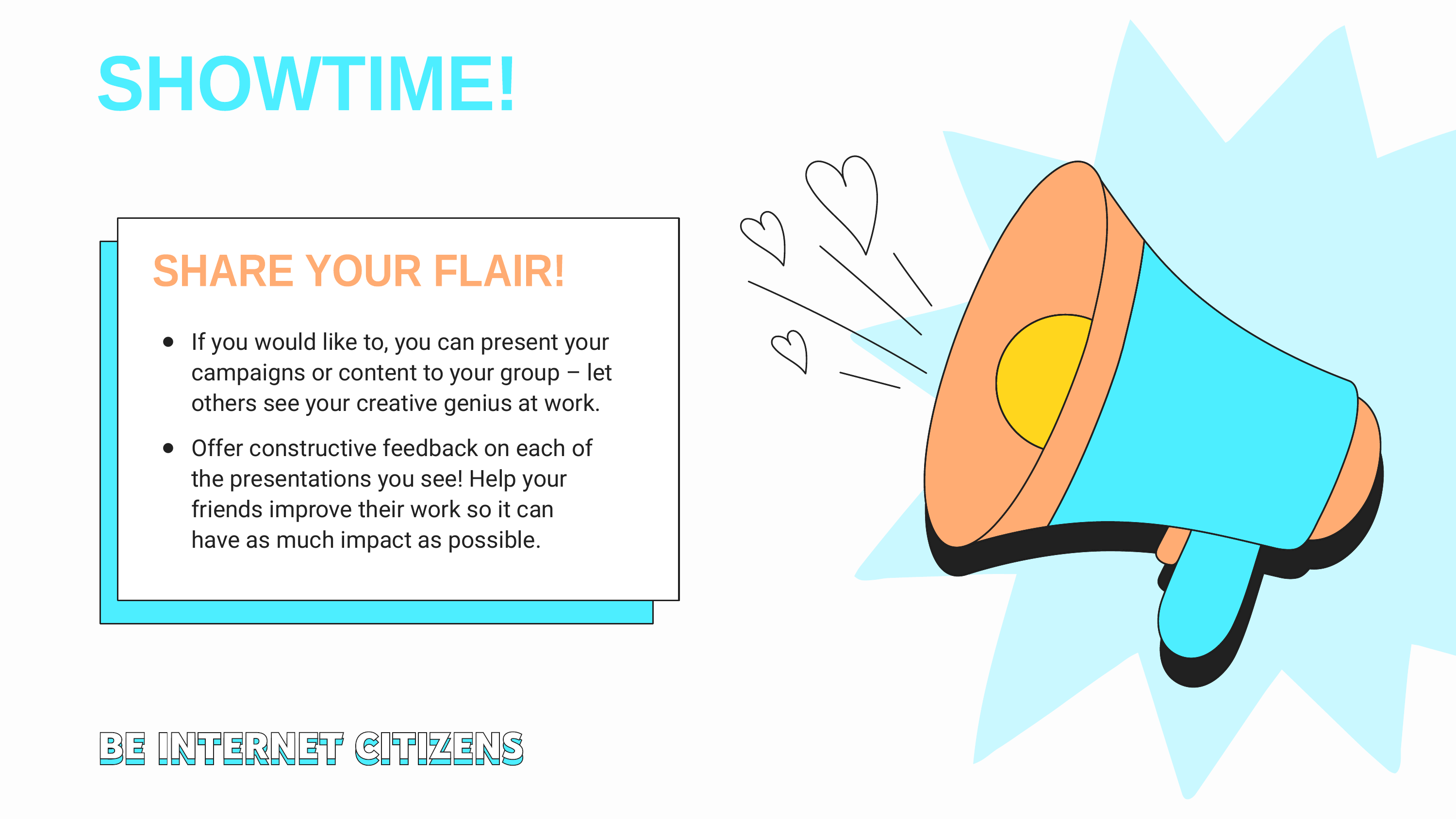

SHOWTIME!

SHARE YOUR FLAIR!
If you would like to, you can present your campaigns or content to your group – let others see your creative genius at work.
Offer constructive feedback on each of the presentations you see! Help your friends improve their work so it can
have as much impact as possible.